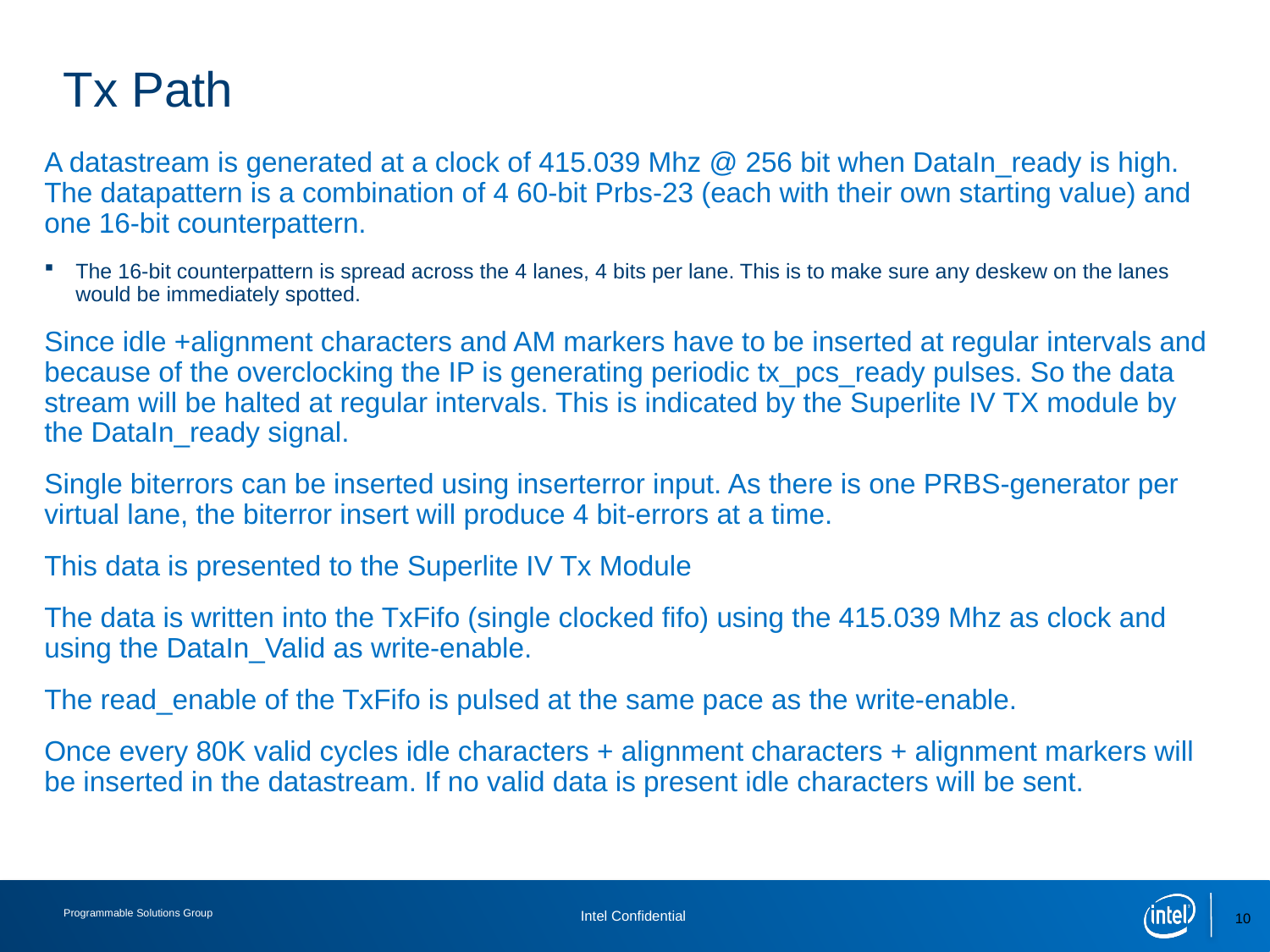

# Tx Path
A datastream is generated at a clock of 415.039 Mhz @ 256 bit when DataIn_ready is high. The datapattern is a combination of 4 60-bit Prbs-23 (each with their own starting value) and one 16-bit counterpattern.
The 16-bit counterpattern is spread across the 4 lanes, 4 bits per lane. This is to make sure any deskew on the lanes would be immediately spotted.
Since idle +alignment characters and AM markers have to be inserted at regular intervals and because of the overclocking the IP is generating periodic tx_pcs_ready pulses. So the data stream will be halted at regular intervals. This is indicated by the Superlite IV TX module by the DataIn_ready signal.
Single biterrors can be inserted using inserterror input. As there is one PRBS-generator per virtual lane, the biterror insert will produce 4 bit-errors at a time.
This data is presented to the Superlite IV Tx Module
The data is written into the TxFifo (single clocked fifo) using the 415.039 Mhz as clock and using the DataIn_Valid as write-enable.
The read_enable of the TxFifo is pulsed at the same pace as the write-enable.
Once every 80K valid cycles idle characters + alignment characters + alignment markers will be inserted in the datastream. If no valid data is present idle characters will be sent.
10